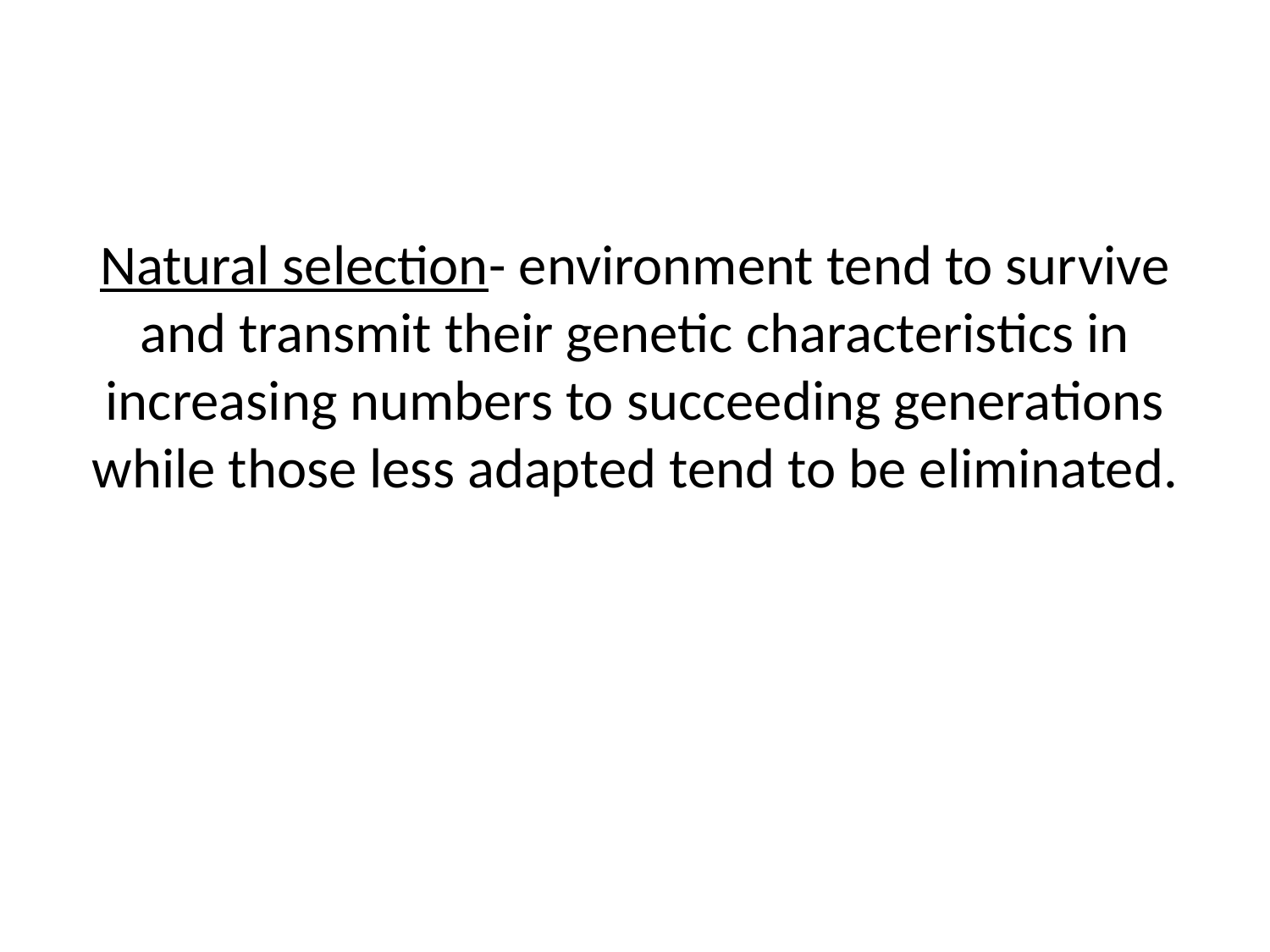

#
Natural selection- environment tend to survive and transmit their genetic characteristics in increasing numbers to succeeding generations while those less adapted tend to be eliminated.